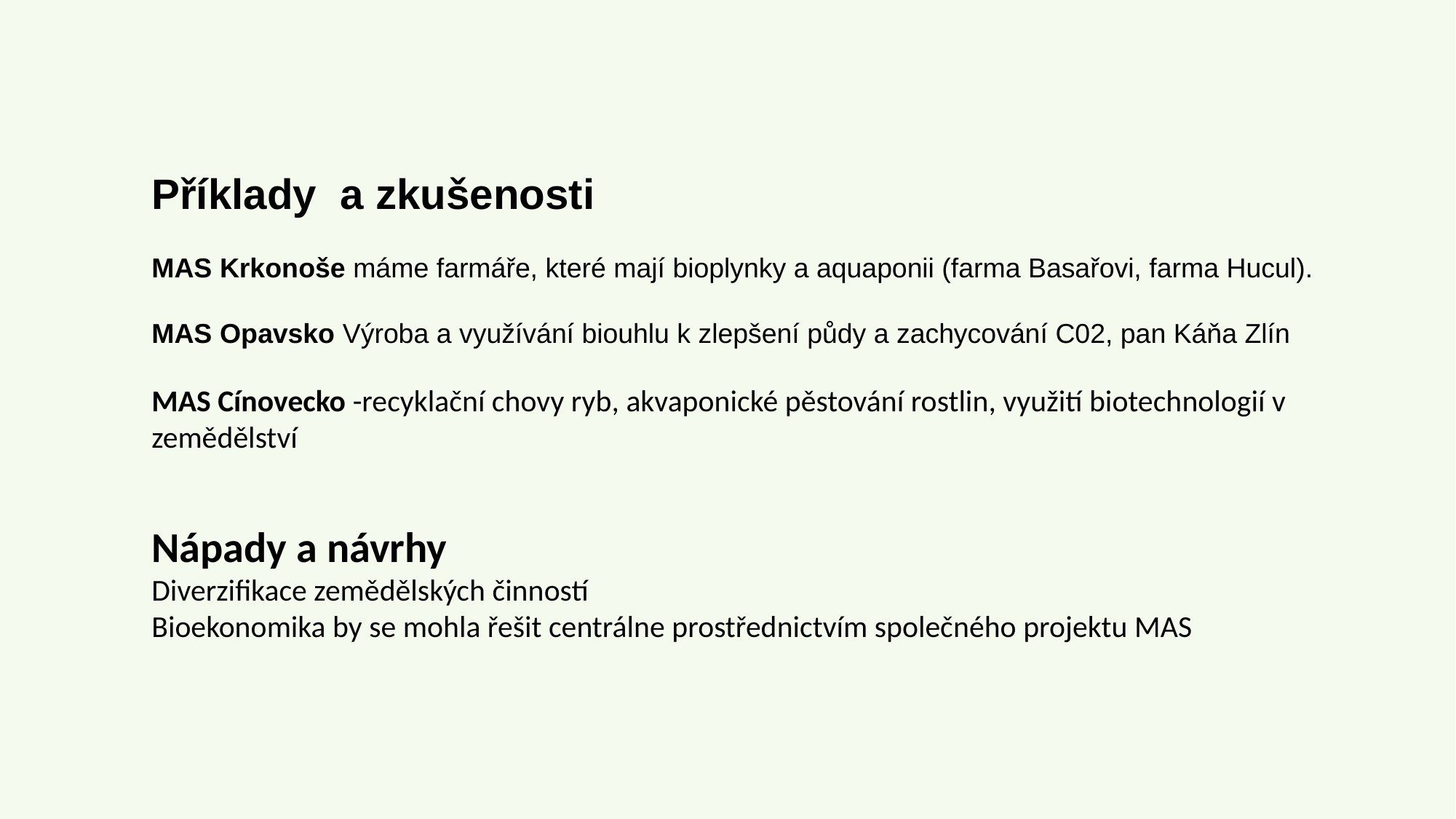

Příklady  a zkušenosti

MAS Krkonoše máme farmáře, které mají bioplynky a aquaponii (farma Basařovi, farma Hucul).

MAS Opavsko Výroba a využívání biouhlu k zlepšení půdy a zachycování C02, pan Káňa Zlín

MAS Cínovecko -recyklační chovy ryb, akvaponické pěstování rostlin, využití biotechnologií v zemědělství

Nápady a návrhy
Diverzifikace zemědělských činností
Bioekonomika by se mohla řešit centrálne prostřednictvím společného projektu MAS